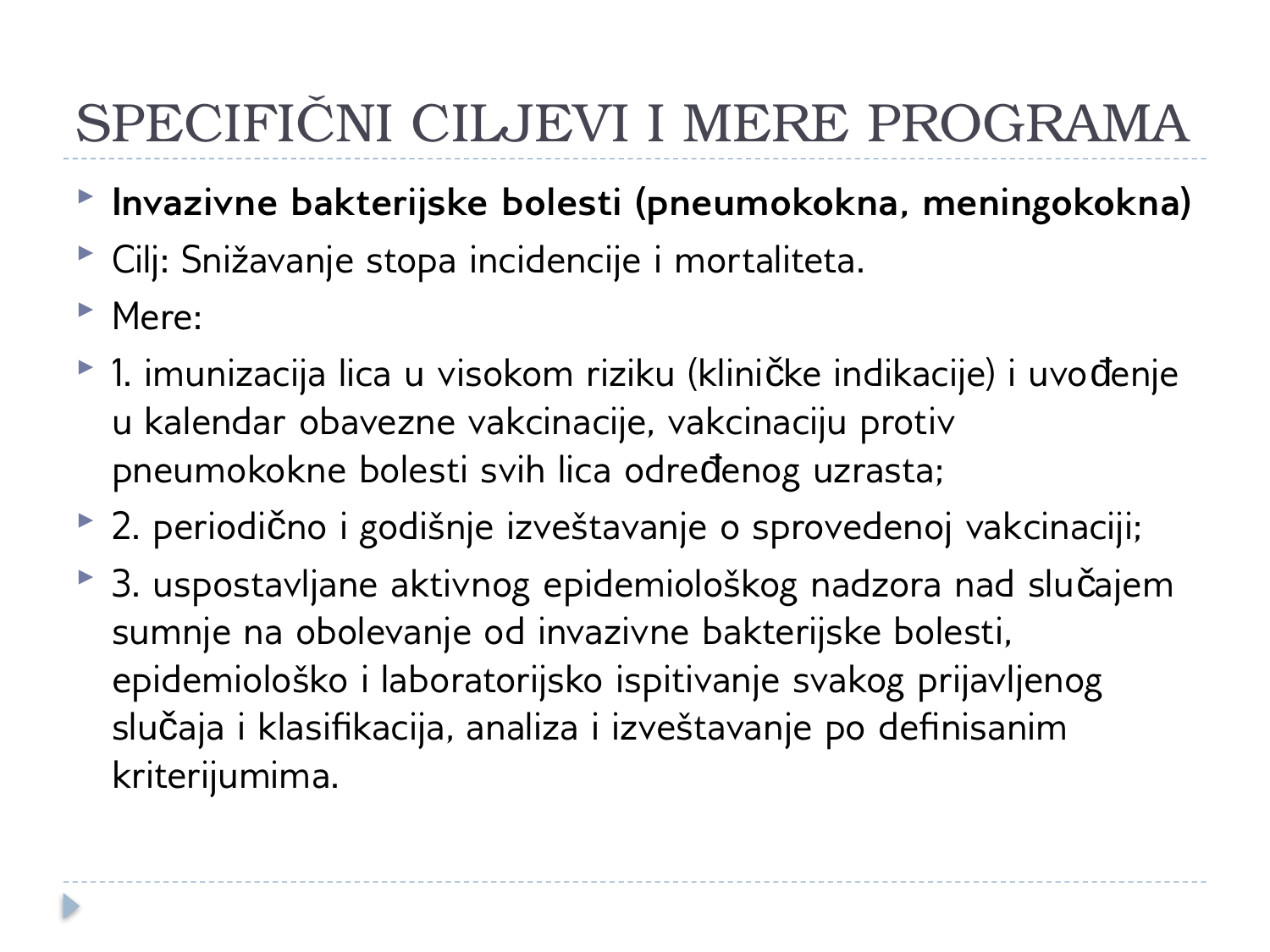

# SPECIFIČNI CILJEVI I MERE PROGRAMA
Invazivne bakterijske bolesti (pneumokokna, meningokokna)
Cilj: Snižavanje stopa incidencije i mortaliteta.
Mere:
1. imunizacija lica u visokom riziku (kliničke indikacije) i uvođenje u kalendar obavezne vakcinacije, vakcinaciju protiv pneumokokne bolesti svih lica određenog uzrasta;
2. periodično i godišnje izveštavanje o sprovedenoj vakcinaciji;
3. uspostavljane aktivnog epidemiološkog nadzora nad slučajem sumnje na obolevanje od invazivne bakterijske bolesti, epidemiološko i laboratorijsko ispitivanje svakog prijavljenog slučaja i klasifikacija, analiza i izveštavanje po definisanim kriterijumima.